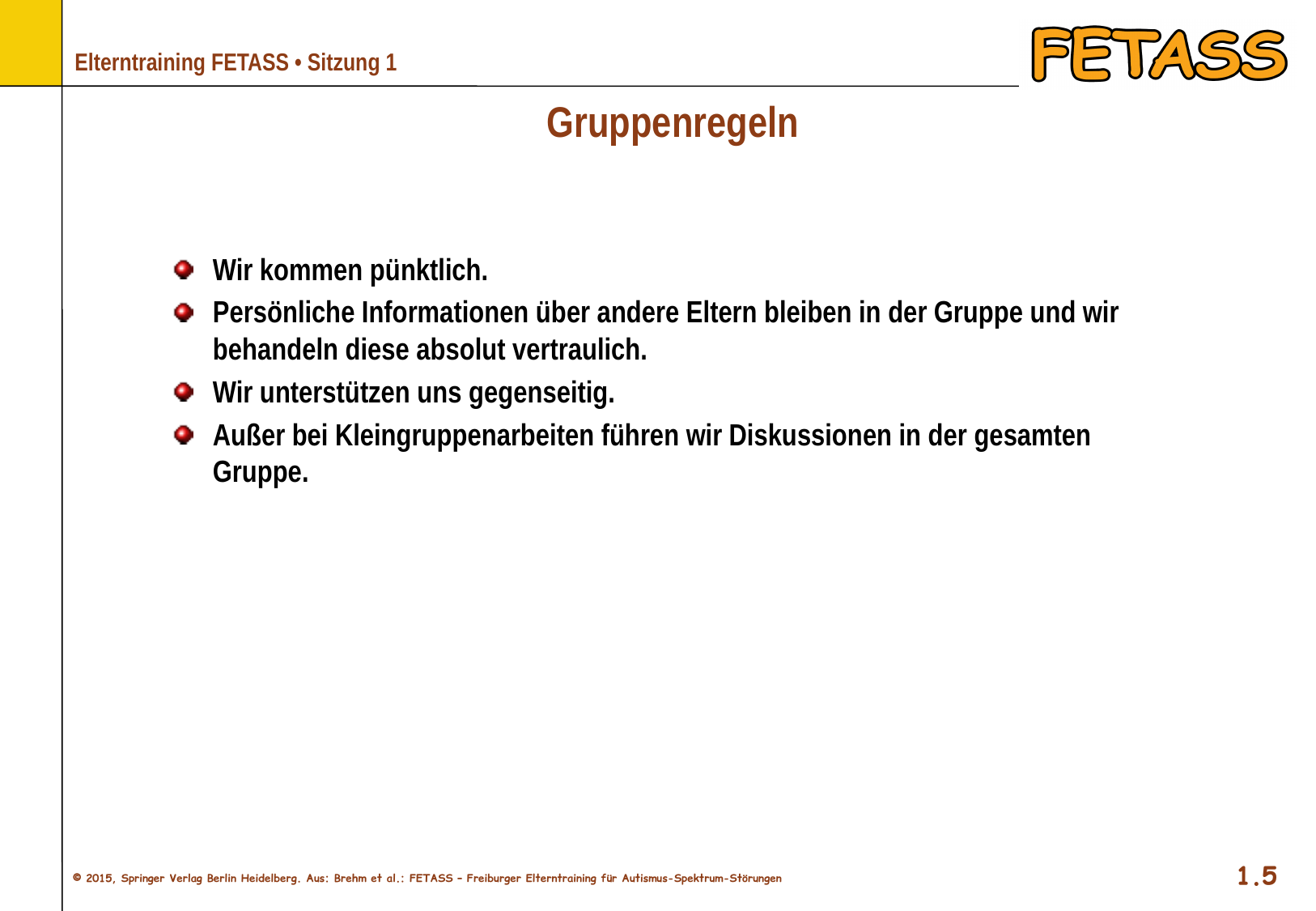

Gruppenregeln
Wir kommen pünktlich.
Persönliche Informationen über andere Eltern bleiben in der Gruppe und wir behandeln diese absolut vertraulich.
Wir unterstützen uns gegenseitig.
Außer bei Kleingruppenarbeiten führen wir Diskussionen in der gesamten Gruppe.